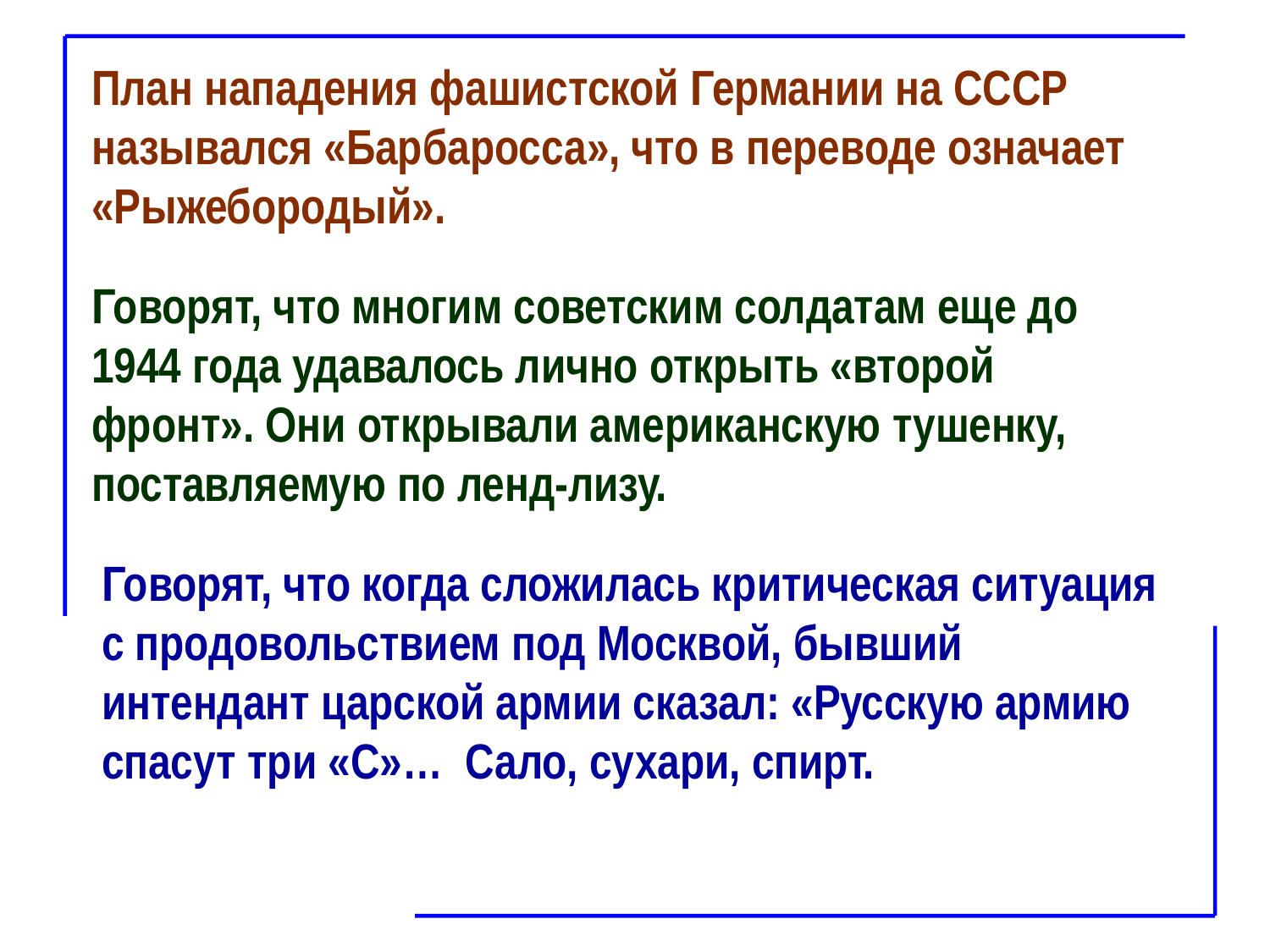

План нападения фашистской Германии на СССР назывался «Барбаросса», что в переводе означает «Рыжебородый».
Говорят, что многим советским солдатам еще до 1944 года удавалось лично открыть «второй фронт». Они открывали американскую тушенку, поставляемую по ленд-лизу.
Говорят, что когда сложилась критическая ситуация с продовольствием под Москвой, бывший интендант царской армии сказал: «Русскую армию спасут три «С»…  Сало, сухари, спирт.